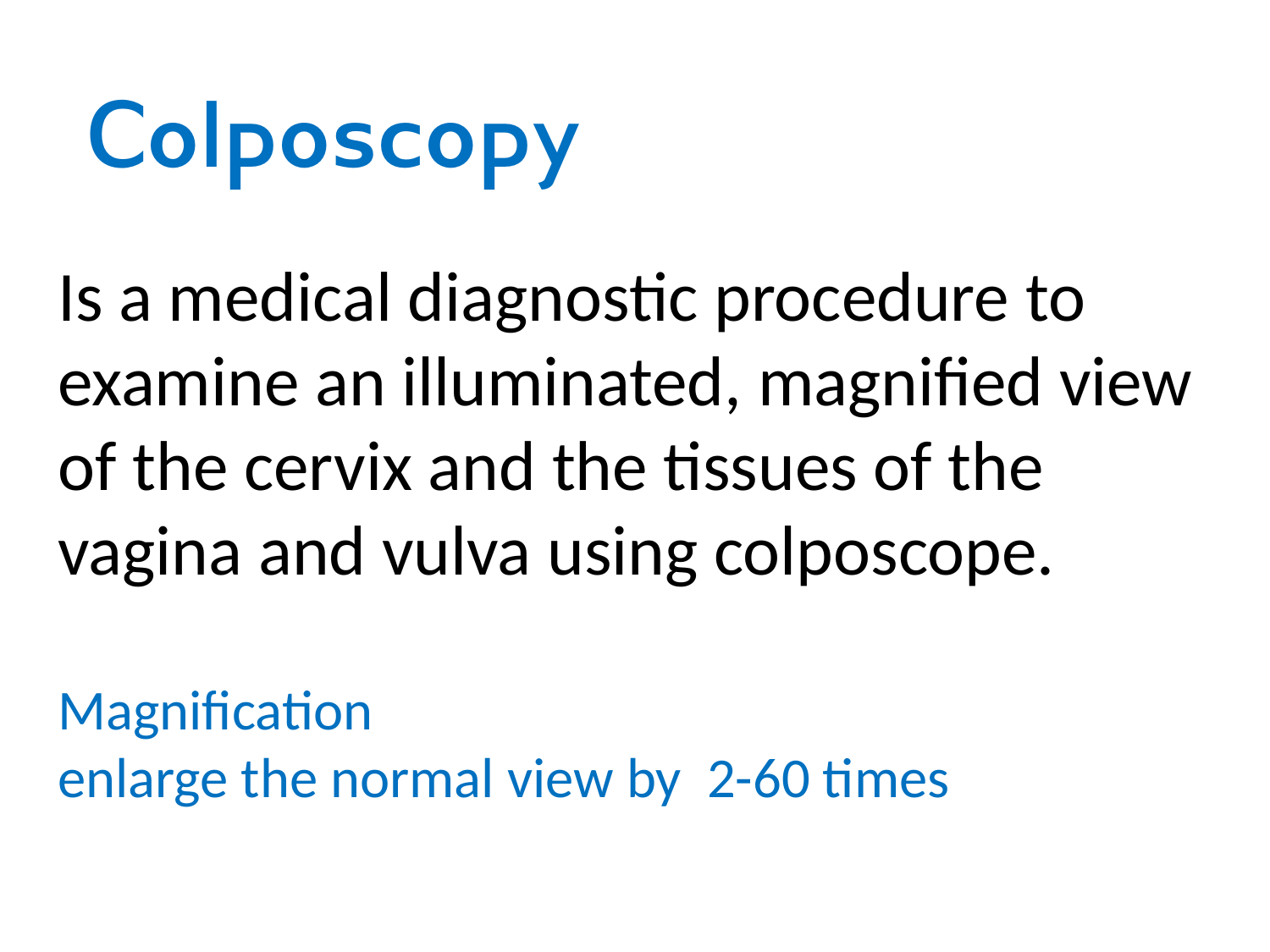

Colposcopy
Is a medical diagnostic procedure to examine an illuminated, magnified view of the cervix and the tissues of the vagina and vulva using colposcope.

Magnification
enlarge the normal view by  2-60 times